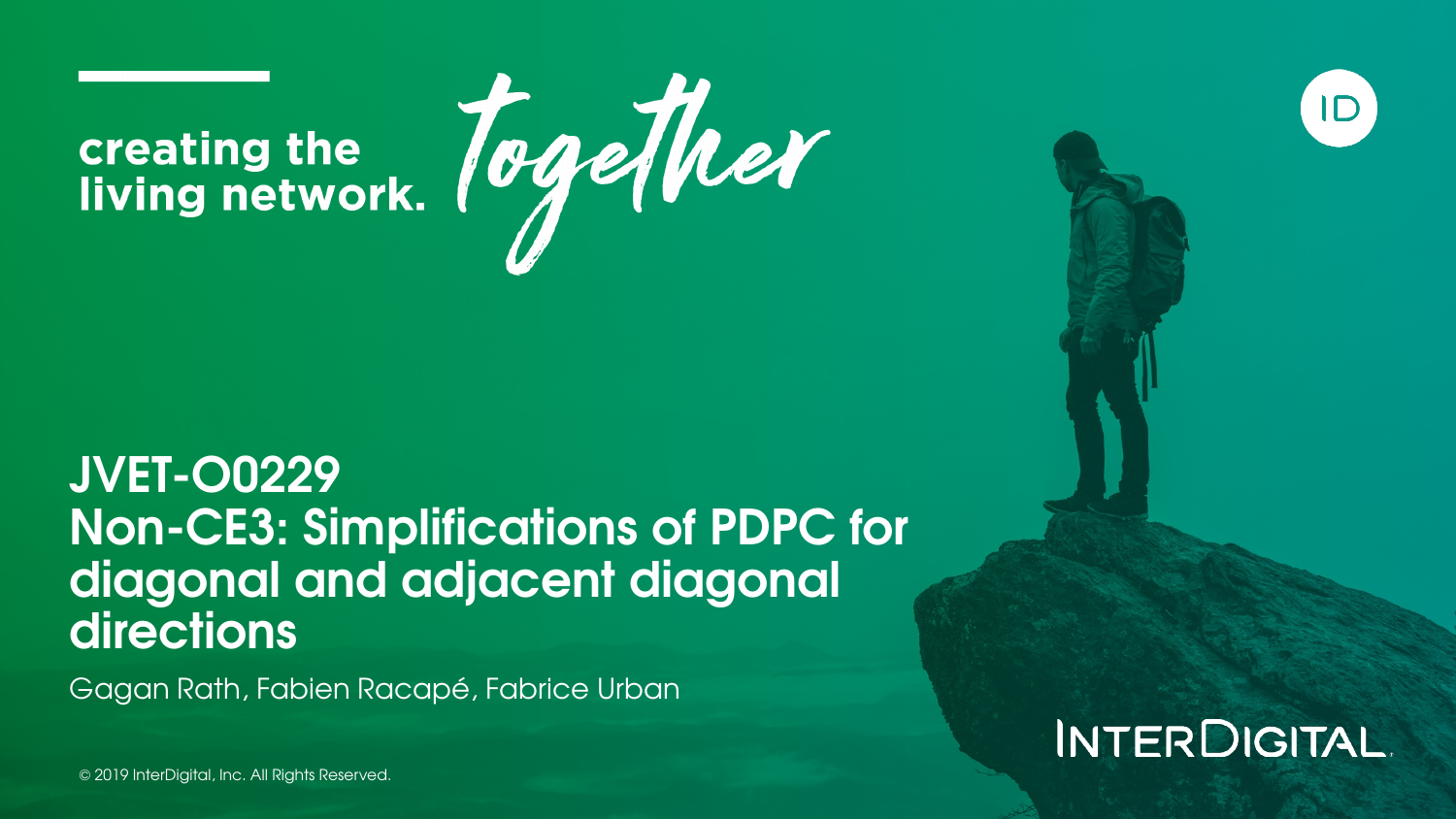

JVET-O0229
Non-CE3: Simplifications of PDPC for diagonal and adjacent diagonal directions
Gagan Rath, Fabien Racapé, Fabrice Urban